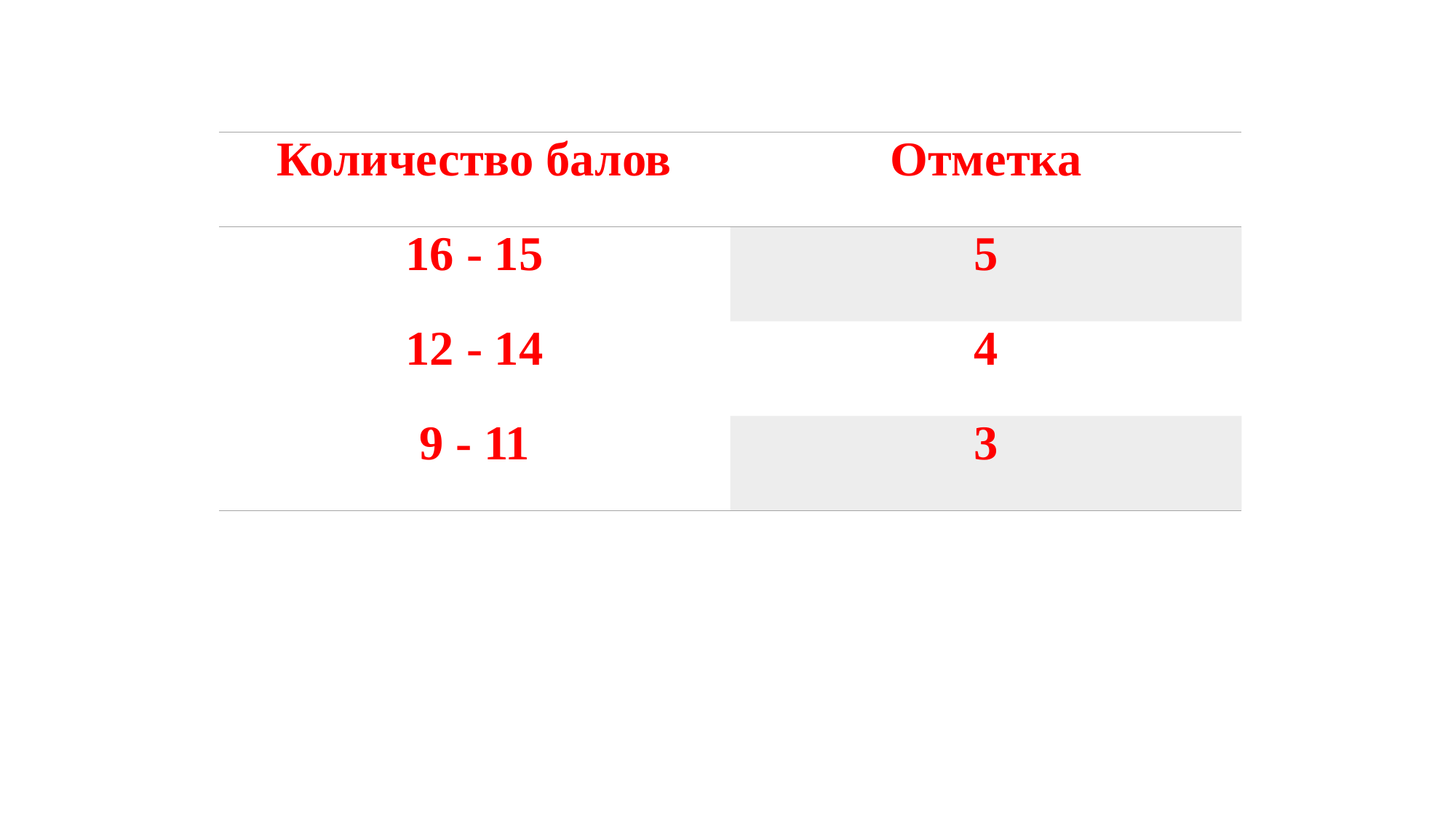

| Количество балов | Отметка |
| --- | --- |
| 16 - 15 | 5 |
| 12 - 14 | 4 |
| 9 - 11 | 3 |